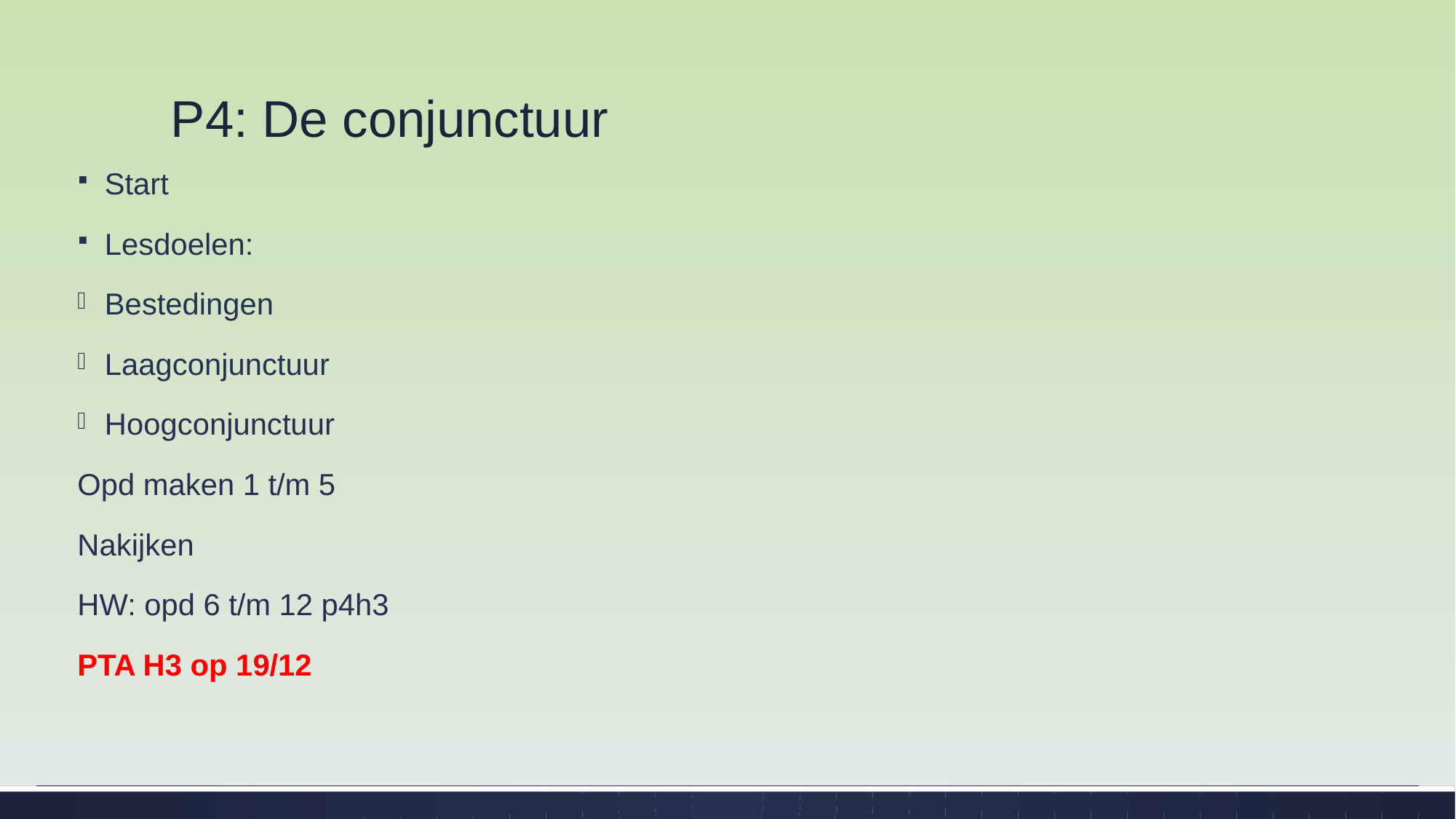

# P4: De conjunctuur
Start
Lesdoelen:
Bestedingen
Laagconjunctuur
Hoogconjunctuur
Opd maken 1 t/m 5
Nakijken
HW: opd 6 t/m 12 p4h3
PTA H3 op 19/12